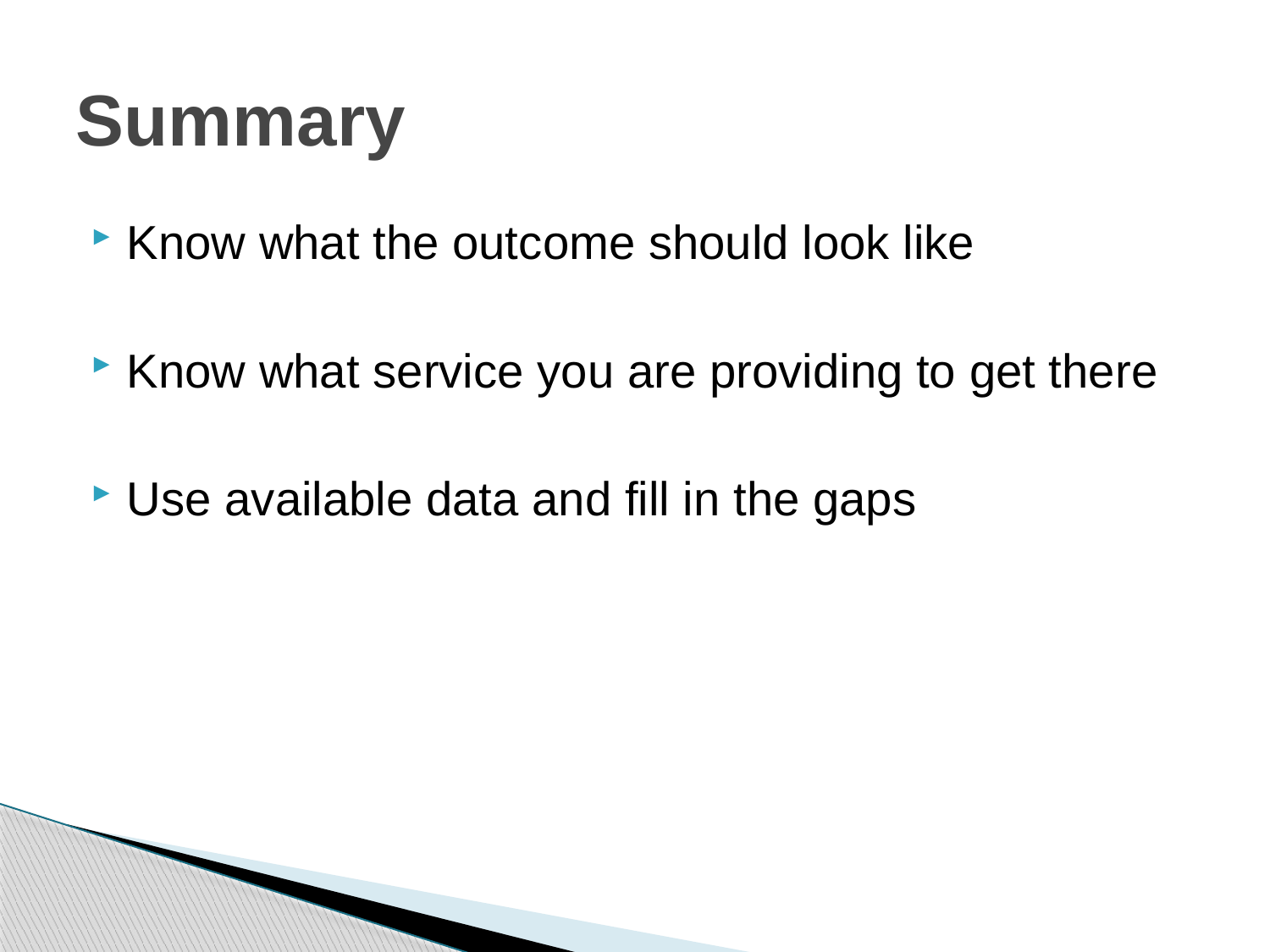

# Summary
Know what the outcome should look like

Know what service you are providing to get there

Use available data and fill in the gaps